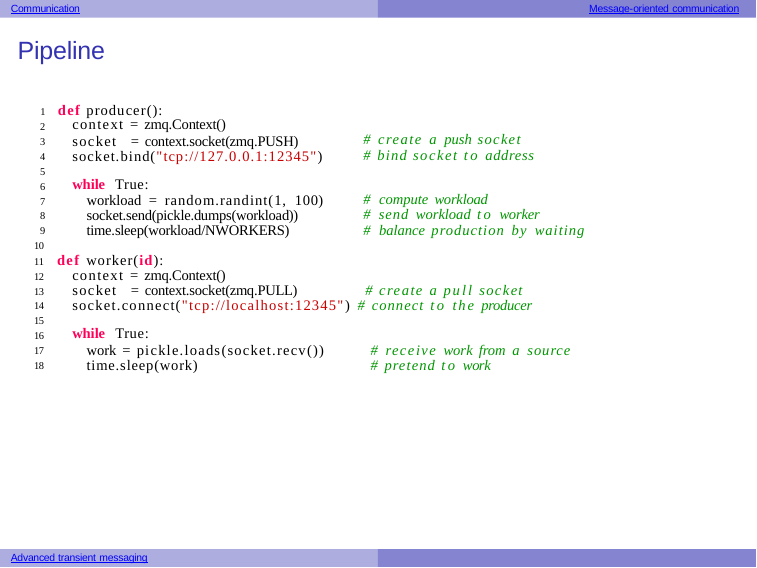

Communication
Message-oriented communication
Pipeline
1 def producer():
context = zmq.Context()
socket = context.socket(zmq.PUSH) socket.bind("tcp://127.0.0.1:12345")
while True:
workload = random.randint(1, 100) socket.send(pickle.dumps(workload))   time.sleep(workload/NWORKERS)
2
3
4
5
6
7
8
9
# create a push socket
# bind socket to address
# compute workload
# send workload to worker
# balance production by waiting
10
11 def worker(id):
context = zmq.Context()
12
13
14
15
16
17
18
socket = context.socket(zmq.PULL)	# create a pull socket
socket.connect("tcp://localhost:12345") # connect to the producer
while True:
work = pickle.loads(socket.recv()) time.sleep(work)
# receive work from a source # pretend to work

Advanced transient messaging